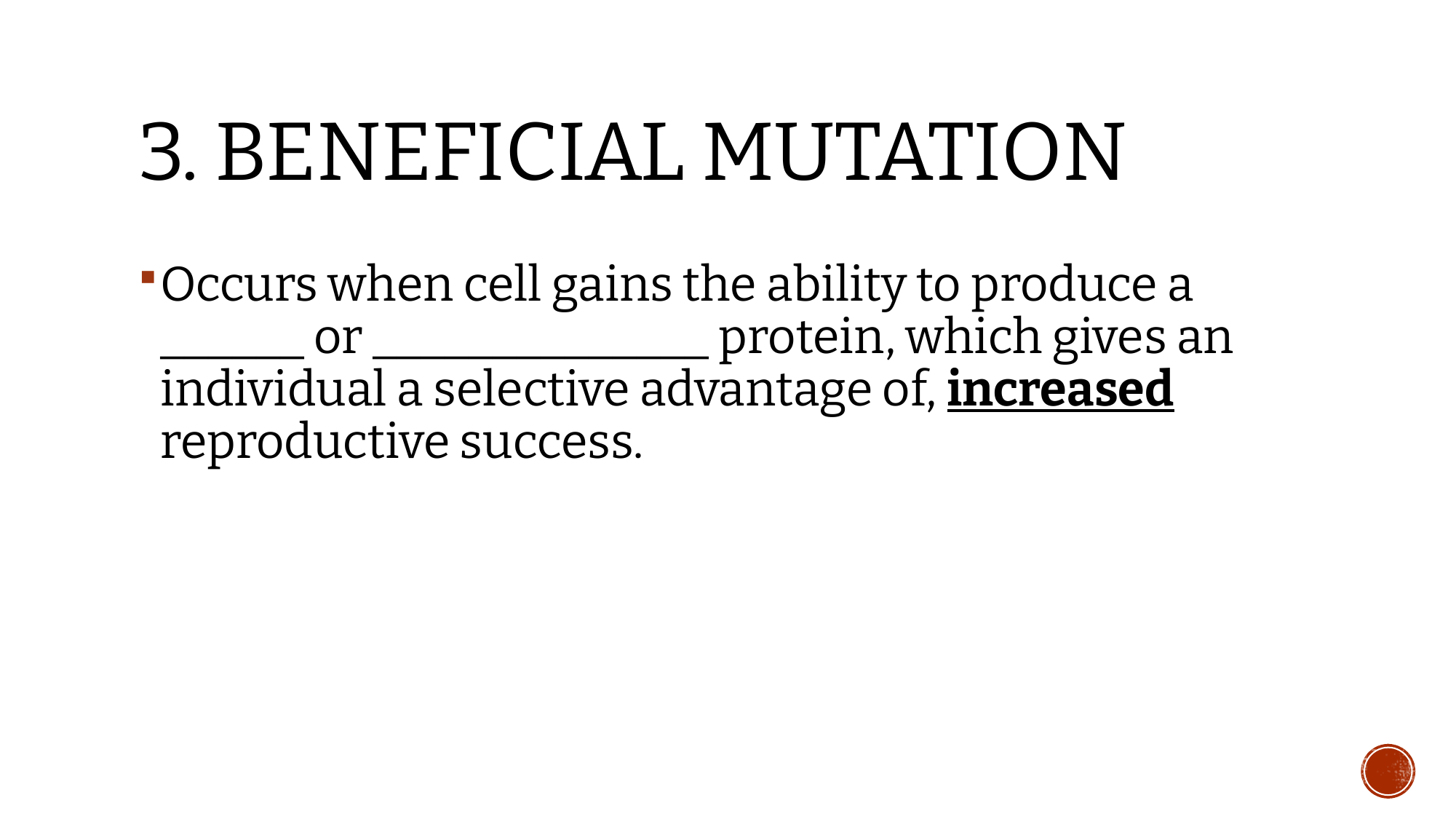

# 3. Beneficial mutation
Occurs when cell gains the ability to produce a ______ or ______________ protein, which gives an individual a selective advantage of, increased reproductive success.